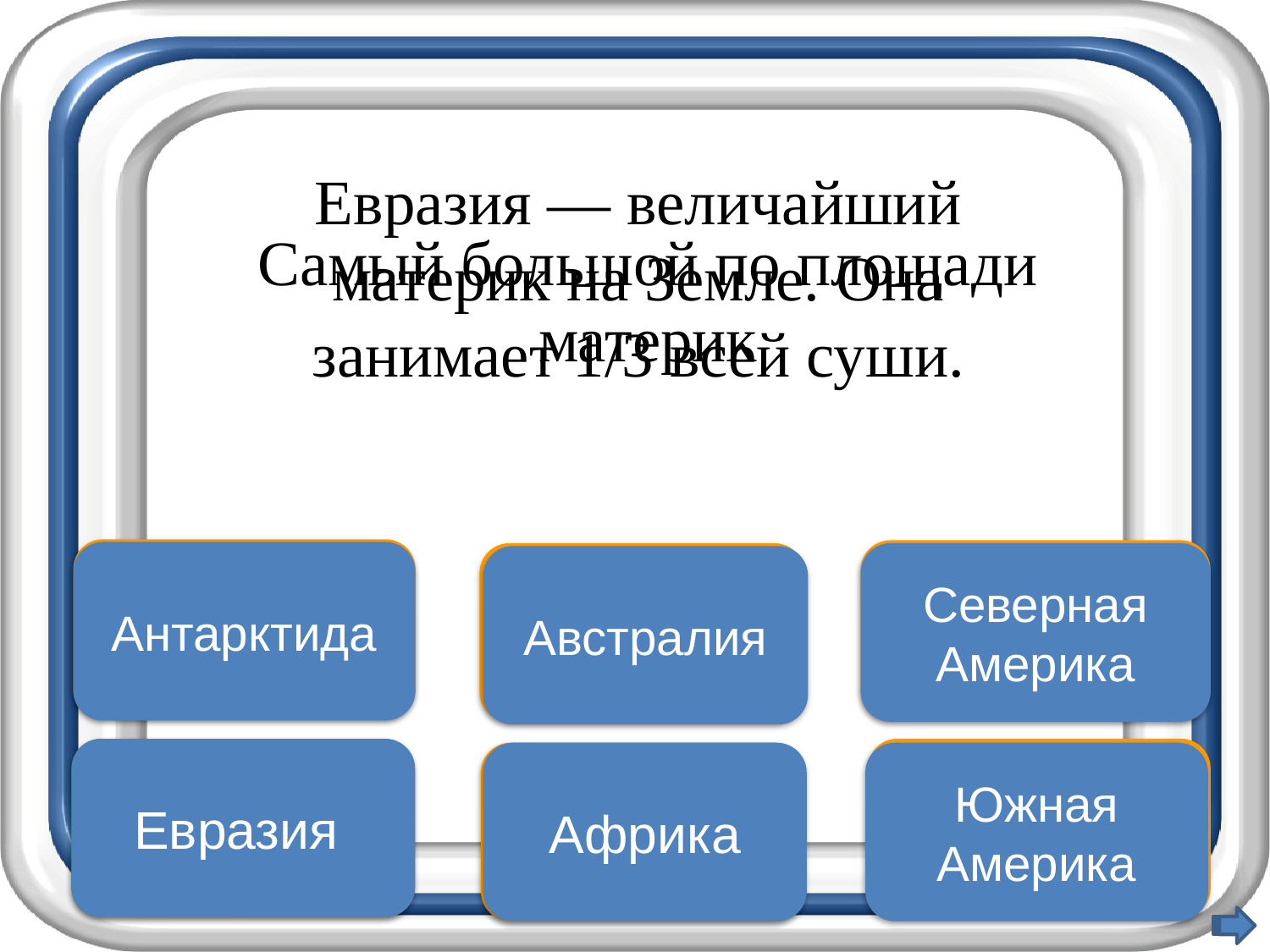

Евразия — величайший материк на Земле. Она занимает 1/3 всей суши.
Самый большой по площади материк
Подумай хорошо

Подумай хорошо
Антарктида
Увы, неверно
Северная Америка

Австралия

Неверно
Правильно
Евразия
Подумай ещё
Африка
Южная Америка